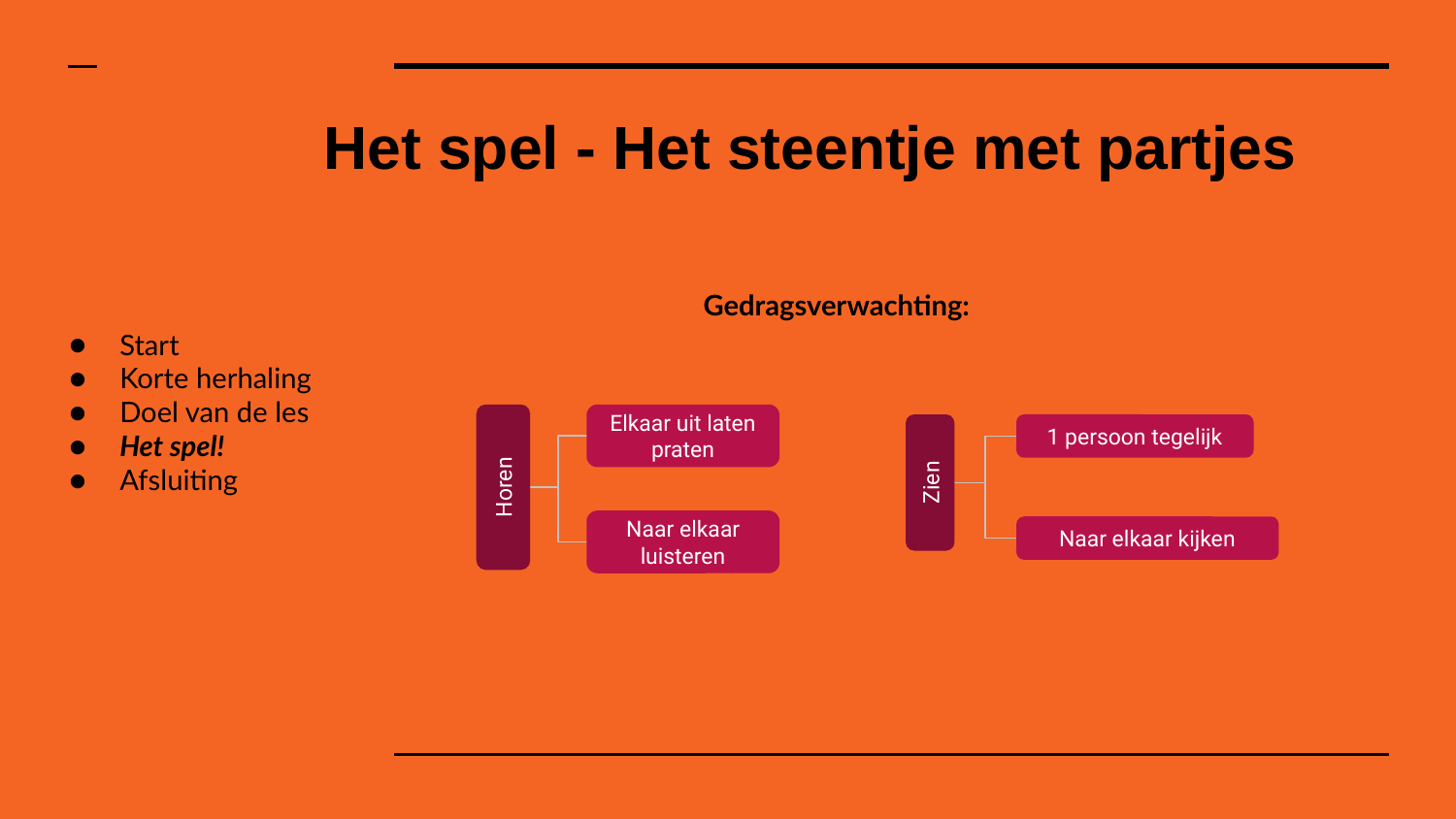

# Het spel - Het steentje met partjes
Gedragsverwachting:

Start
Korte herhaling
Doel van de les
Het spel!
Afsluiting
Elkaar uit laten praten
1 persoon tegelijk
Zien
Horen
Naar elkaar luisteren
Naar elkaar kijken